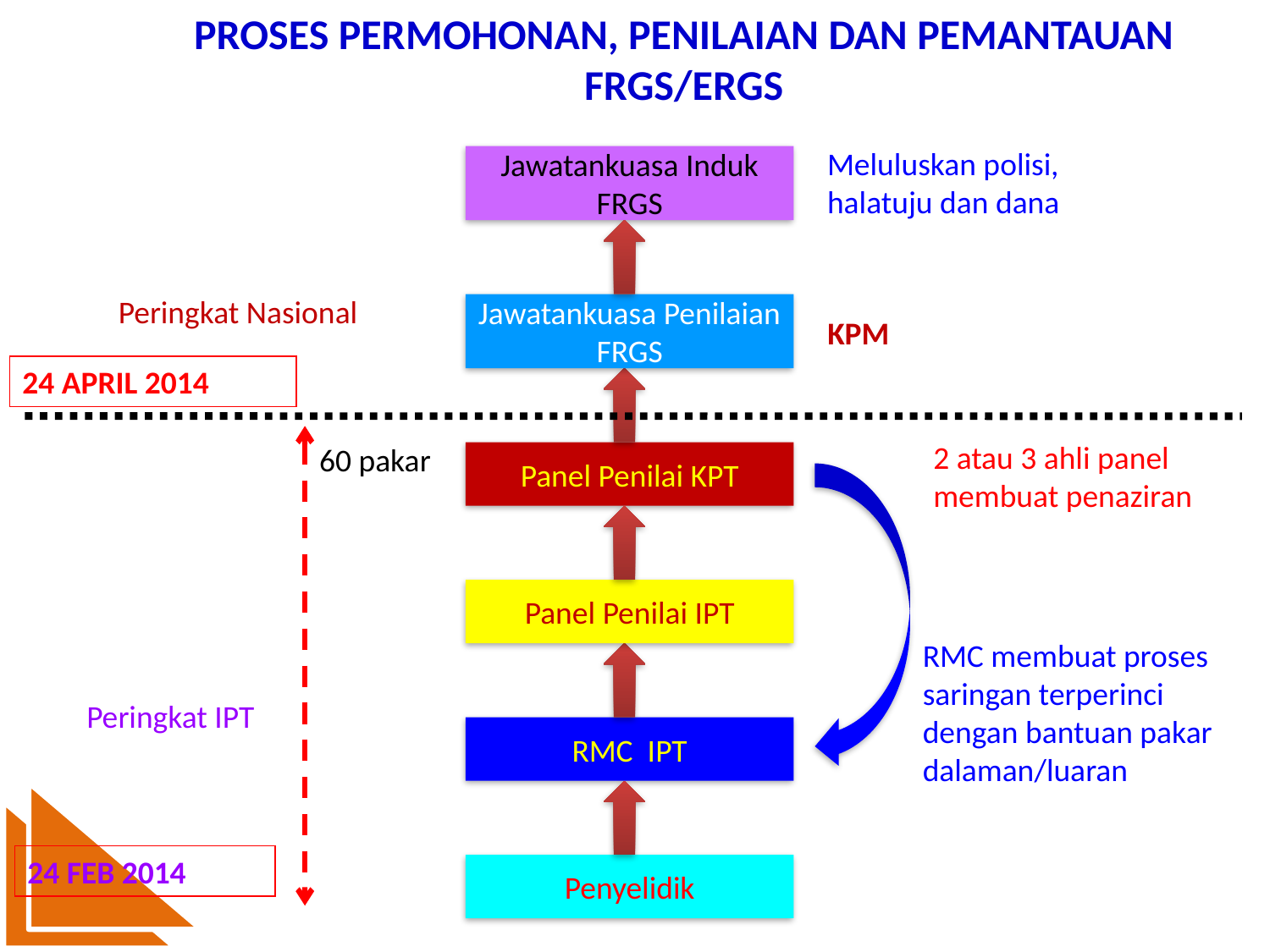

# PROSES PERMOHONAN, PENILAIAN DAN PEMANTAUAN FRGS/ERGS
Meluluskan polisi,
halatuju dan dana
Jawatankuasa Induk FRGS

Peringkat Nasional
Jawatankuasa Penilaian FRGS
KPM
24 APRIL 2014

2 atau 3 ahli panel membuat penaziran
60 pakar
Panel Penilai KPT

Panel Penilai IPT
RMC membuat proses saringan terperinci dengan bantuan pakar dalaman/luaran

Peringkat IPT
RMC  IPT

24 FEB 2014
Penyelidik